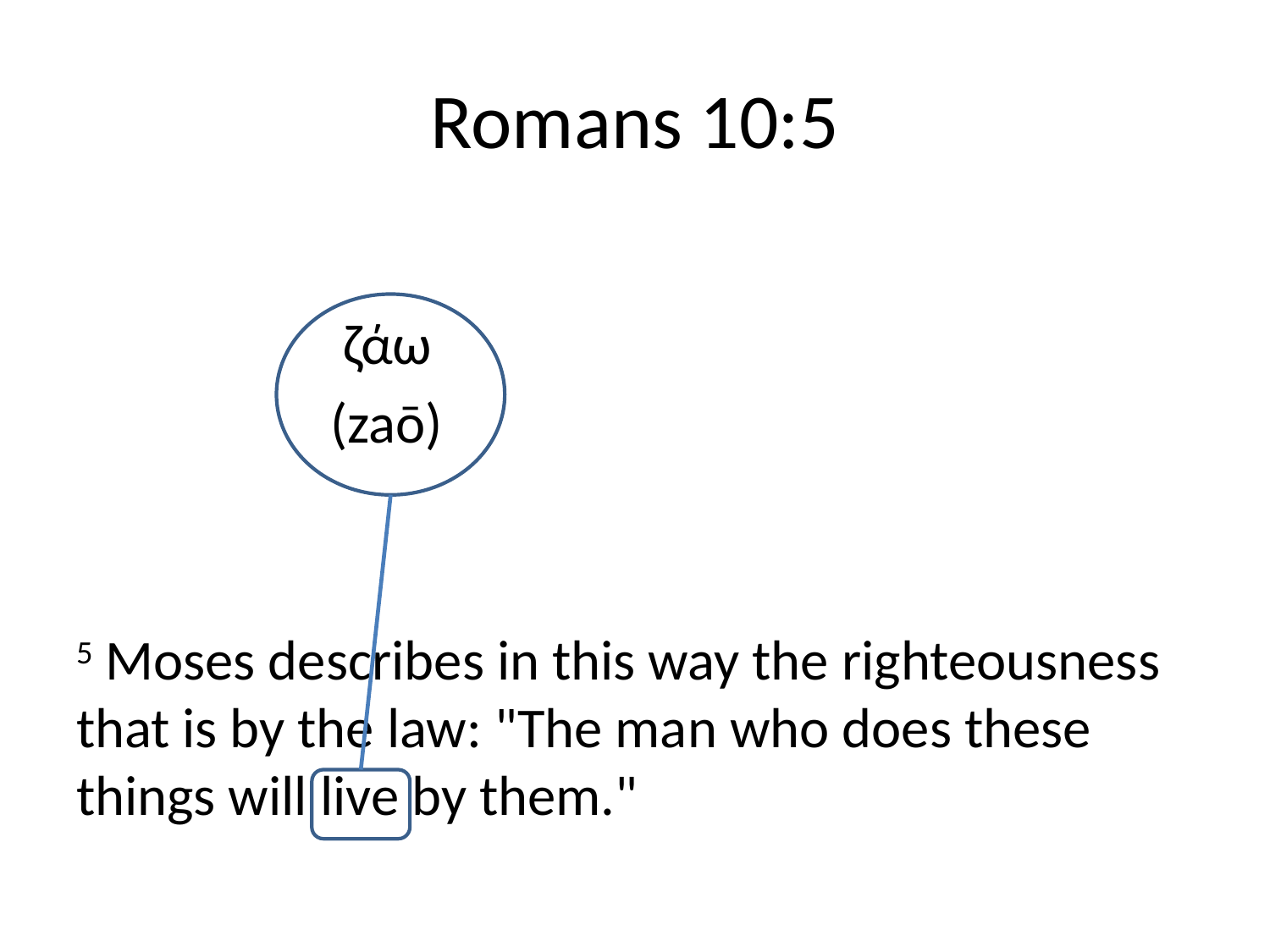

# Romans 10:5

		 ζάω
		(zaō)

5 Moses describes in this way the righteousness that is by the law: "The man who does these things will live by them."